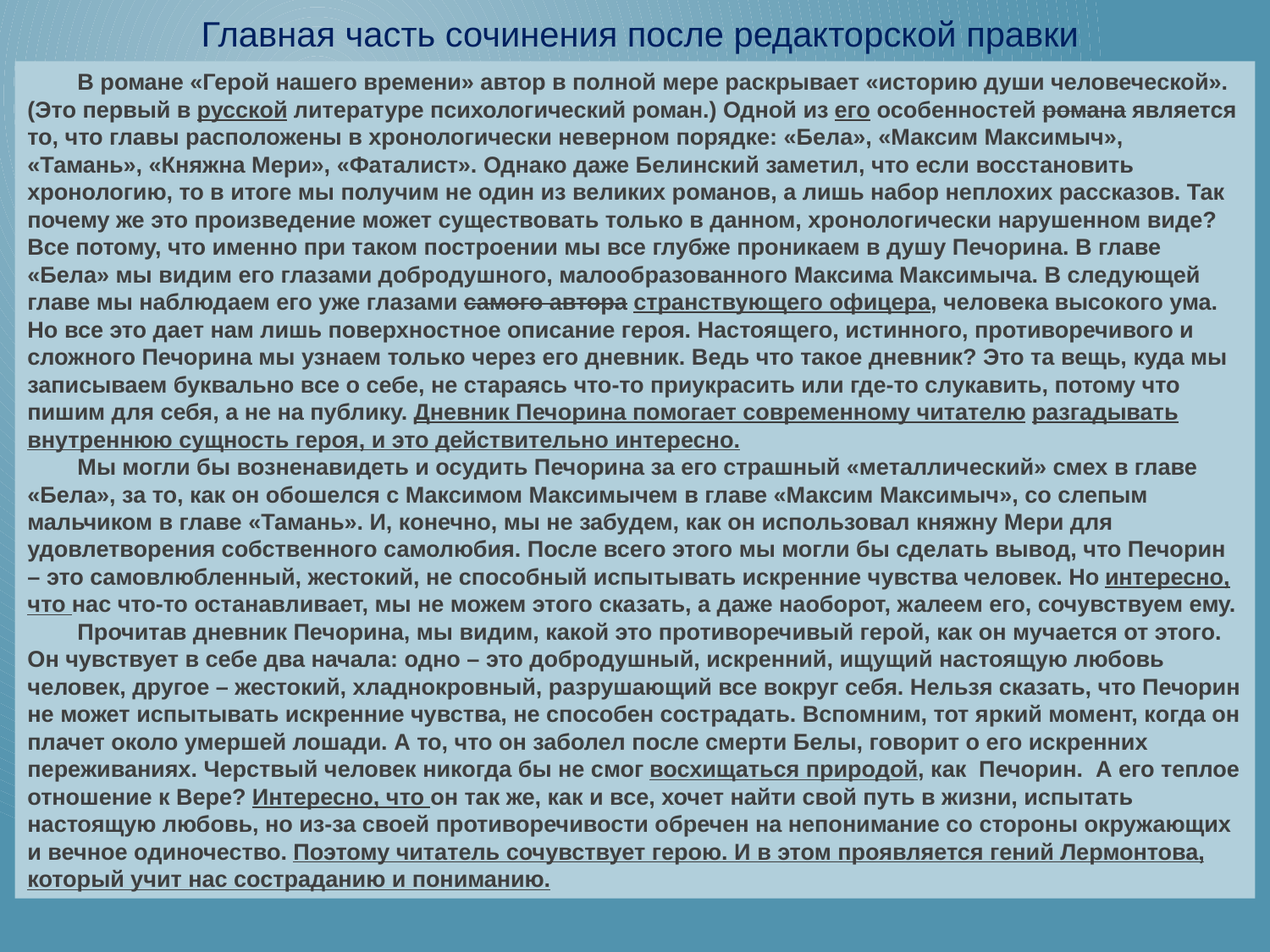

Главная часть сочинения после редакторской правки
В романе «Герой нашего времени» автор в полной мере раскрывает «историю души человеческой». (Это первый в русской литературе психологический роман.) Одной из его особенностей романа является то, что главы расположены в хронологически неверном порядке: «Бела», «Максим Максимыч», «Тамань», «Княжна Мери», «Фаталист». Однако даже Белинский заметил, что если восстановить хронологию, то в итоге мы получим не один из великих романов, а лишь набор неплохих рассказов. Так почему же это произведение может существовать только в данном, хронологически нарушенном виде? Все потому, что именно при таком построении мы все глубже проникаем в душу Печорина. В главе «Бела» мы видим его глазами добродушного, малообразованного Максима Максимыча. В следующей главе мы наблюдаем его уже глазами самого автора странствующего офицера, человека высокого ума. Но все это дает нам лишь поверхностное описание героя. Настоящего, истинного, противоречивого и сложного Печорина мы узнаем только через его дневник. Ведь что такое дневник? Это та вещь, куда мы записываем буквально все о себе, не стараясь что-то приукрасить или где-то слукавить, потому что пишим для себя, а не на публику. Дневник Печорина помогает современному читателю разгадывать внутреннюю сущность героя, и это действительно интересно.
Мы могли бы возненавидеть и осудить Печорина за его страшный «металлический» смех в главе «Бела», за то, как он обошелся с Максимом Максимычем в главе «Максим Максимыч», со слепым мальчиком в главе «Тамань». И, конечно, мы не забудем, как он использовал княжну Мери для удовлетворения собственного самолюбия. После всего этого мы могли бы сделать вывод, что Печорин – это самовлюбленный, жестокий, не способный испытывать искренние чувства человек. Но интересно, что нас что-то останавливает, мы не можем этого сказать, а даже наоборот, жалеем его, сочувствуем ему.
Прочитав дневник Печорина, мы видим, какой это противоречивый герой, как он мучается от этого. Он чувствует в себе два начала: одно – это добродушный, искренний, ищущий настоящую любовь человек, другое – жестокий, хладнокровный, разрушающий все вокруг себя. Нельзя сказать, что Печорин не может испытывать искренние чувства, не способен сострадать. Вспомним, тот яркий момент, когда он плачет около умершей лошади. А то, что он заболел после смерти Белы, говорит о его искренних переживаниях. Черствый человек никогда бы не смог восхищаться природой, как  Печорин.  А его теплое отношение к Вере? Интересно, что он так же, как и все, хочет найти свой путь в жизни, испытать настоящую любовь, но из-за своей противоречивости обречен на непонимание со стороны окружающих и вечное одиночество. Поэтому читатель сочувствует герою. И в этом проявляется гений Лермонтова, который учит нас состраданию и пониманию.